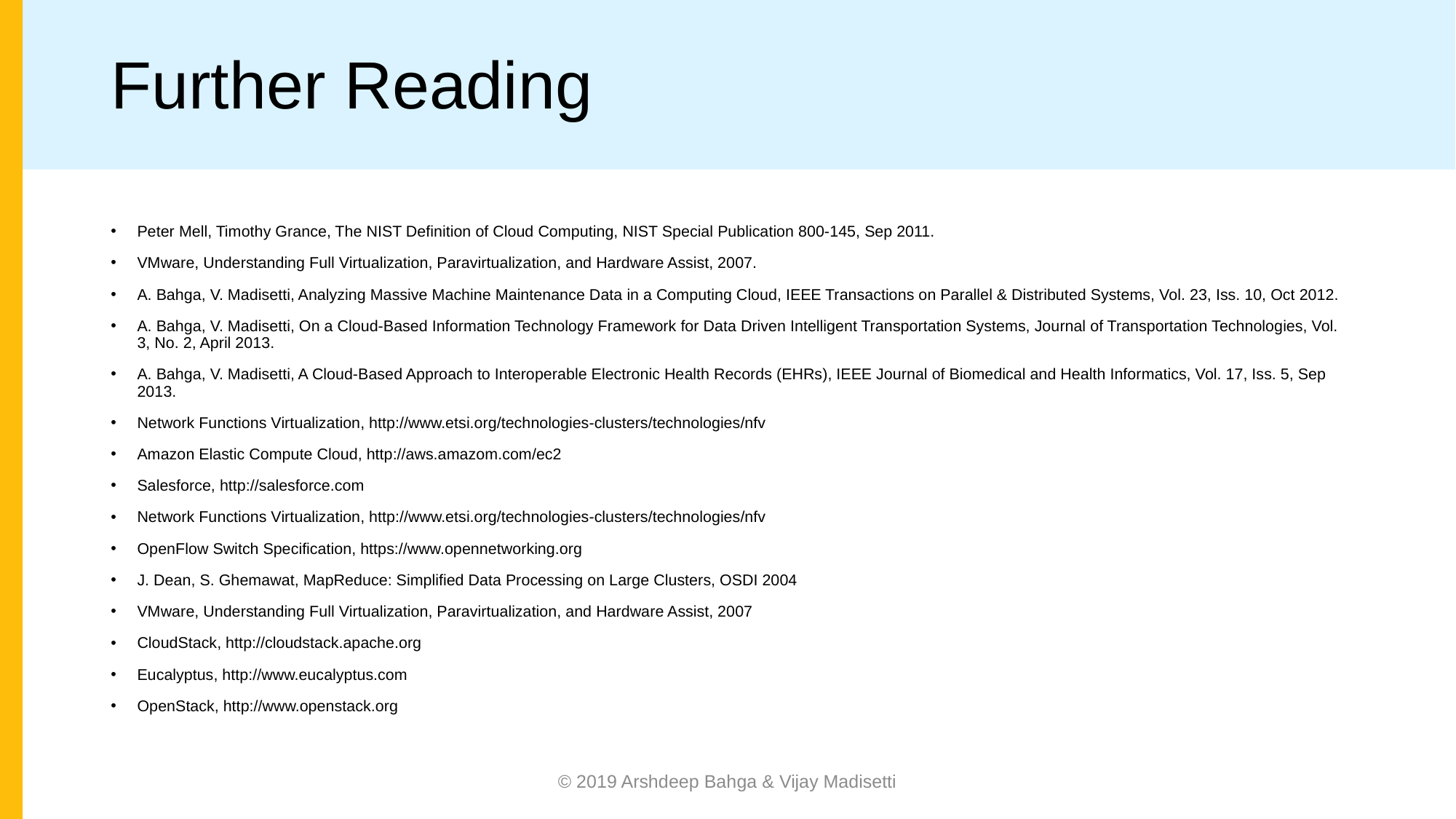

# Further Reading
Peter Mell, Timothy Grance, The NIST Definition of Cloud Computing, NIST Special Publication 800-145, Sep 2011.
VMware, Understanding Full Virtualization, Paravirtualization, and Hardware Assist, 2007.
A. Bahga, V. Madisetti, Analyzing Massive Machine Maintenance Data in a Computing Cloud, IEEE Transactions on Parallel & Distributed Systems, Vol. 23, Iss. 10, Oct 2012.
A. Bahga, V. Madisetti, On a Cloud-Based Information Technology Framework for Data Driven Intelligent Transportation Systems, Journal of Transportation Technologies, Vol. 3, No. 2, April 2013.
A. Bahga, V. Madisetti, A Cloud-Based Approach to Interoperable Electronic Health Records (EHRs), IEEE Journal of Biomedical and Health Informatics, Vol. 17, Iss. 5, Sep 2013.
Network Functions Virtualization, http://www.etsi.org/technologies-clusters/technologies/nfv
Amazon Elastic Compute Cloud, http://aws.amazom.com/ec2
Salesforce, http://salesforce.com
Network Functions Virtualization, http://www.etsi.org/technologies-clusters/technologies/nfv
OpenFlow Switch Specification, https://www.opennetworking.org
J. Dean, S. Ghemawat, MapReduce: Simplified Data Processing on Large Clusters, OSDI 2004
VMware, Understanding Full Virtualization, Paravirtualization, and Hardware Assist, 2007
CloudStack, http://cloudstack.apache.org
Eucalyptus, http://www.eucalyptus.com
OpenStack, http://www.openstack.org

© 2019 Arshdeep Bahga & Vijay Madisetti